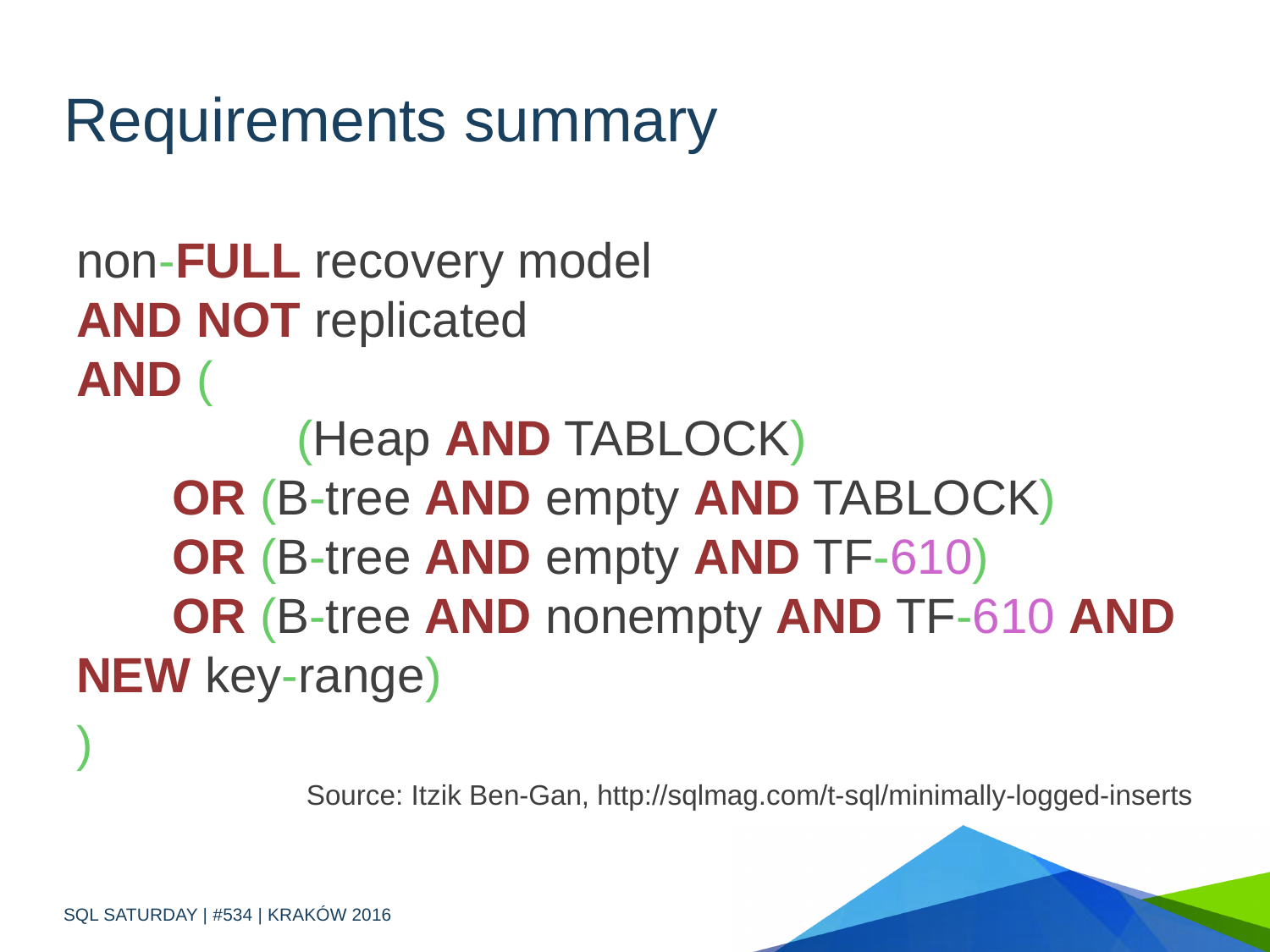

# Requirements summary
non-FULL recovery model
AND NOT replicated
AND (
                (Heap AND TABLOCK)
       OR (B-tree AND empty AND TABLOCK)
       OR (B-tree AND empty AND TF-610)
       OR (B-tree AND nonempty AND TF-610 AND NEW key-range)
)
Source: Itzik Ben-Gan, http://sqlmag.com/t-sql/minimally-logged-inserts

SQL SATURDAY | #534 | KRAKÓW 2016